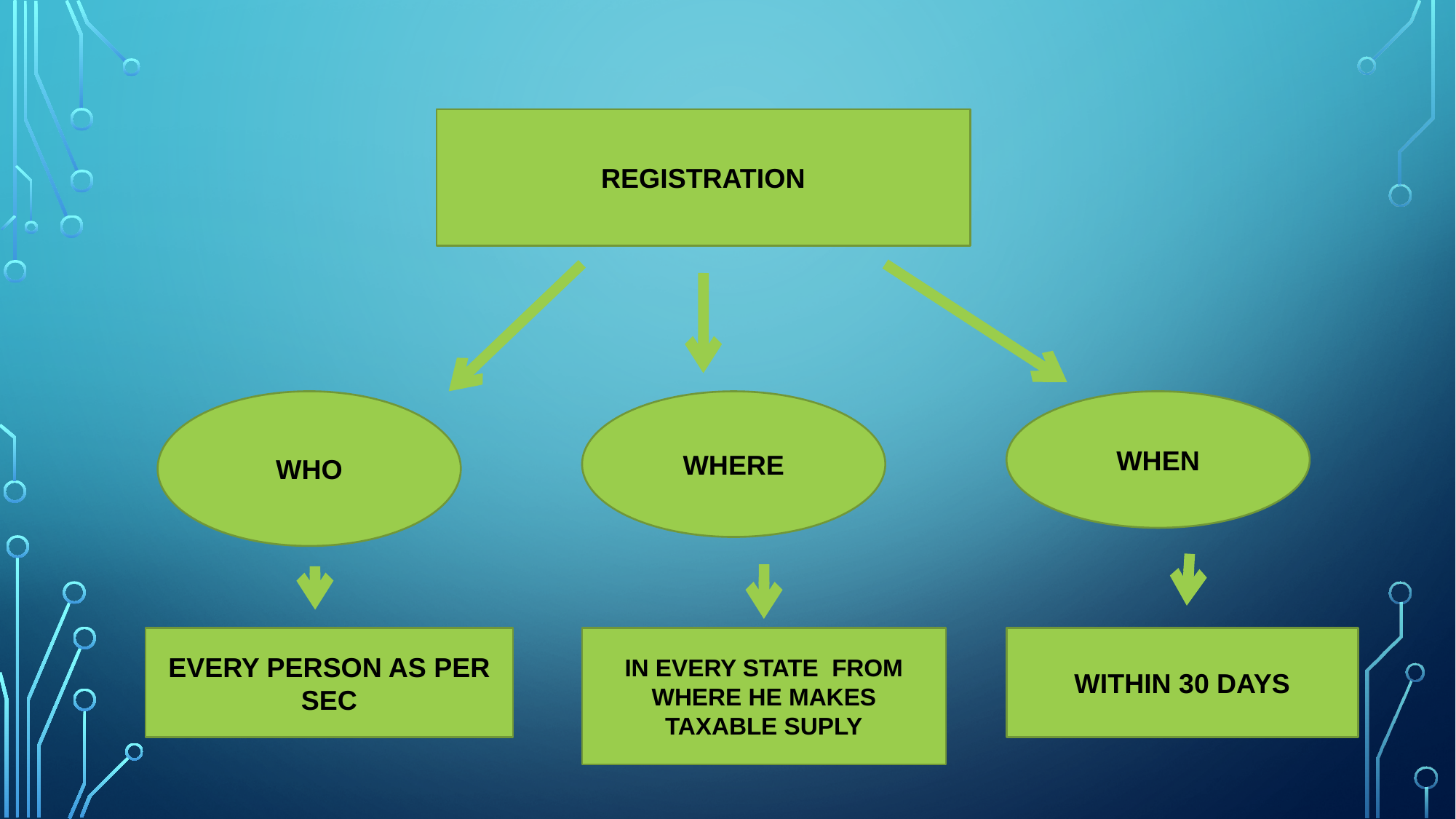

REGISTRATION
WHO
WHERE
WHEN
EVERY PERSON AS PER SEC
IN EVERY STATE  FROM WHERE HE MAKES TAXABLE SUPLY
WITHIN 30 DAYS